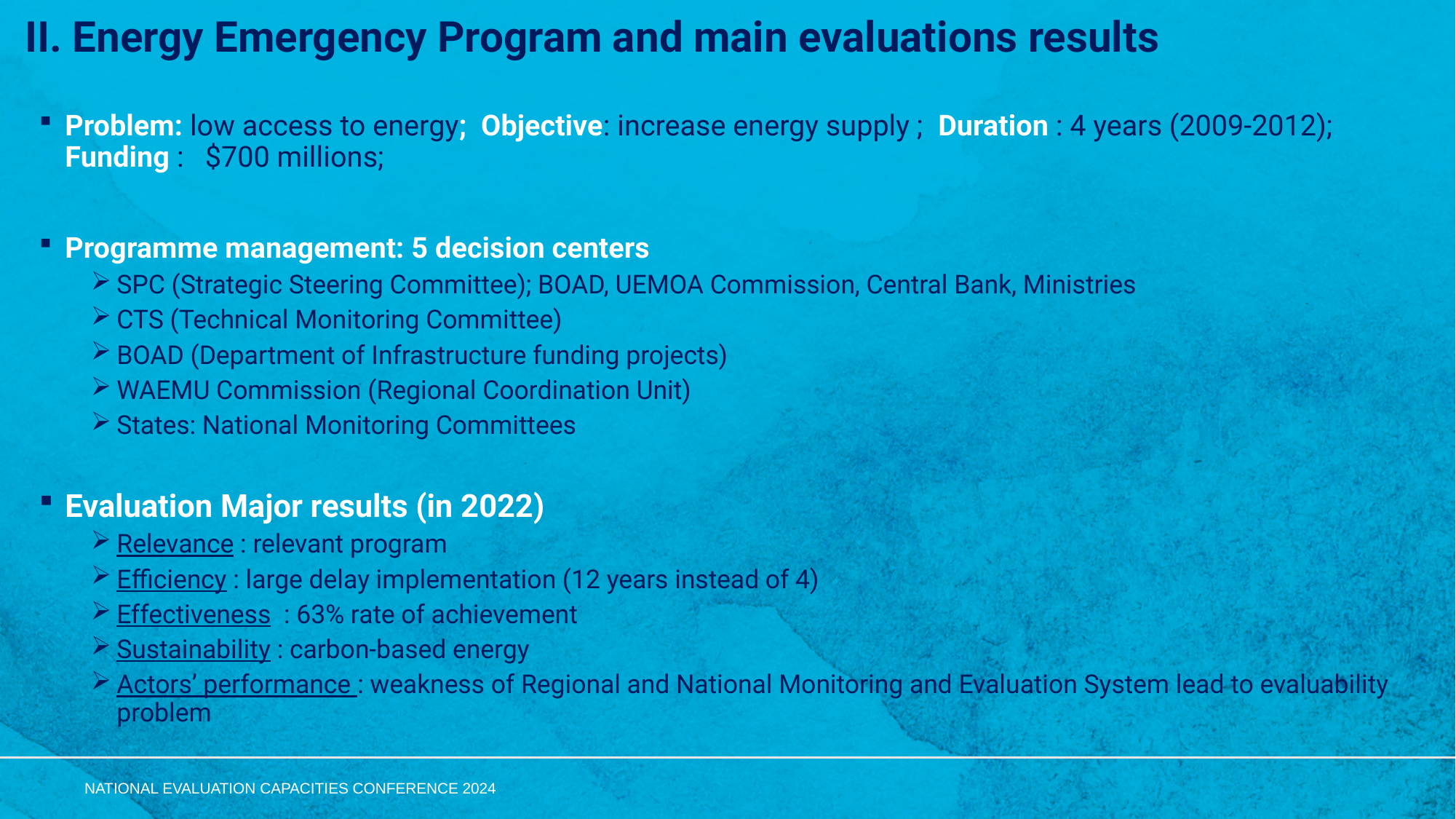

# II. Energy Emergency Program and main evaluations results
Problem: low access to energy;  Objective: increase energy supply ;  Duration : 4 years (2009-2012);  Funding :   $700 millions;

Programme management: 5 decision centers
SPC (Strategic Steering Committee); BOAD, UEMOA Commission, Central Bank, Ministries
CTS (Technical Monitoring Committee)
BOAD (Department of Infrastructure funding projects)
WAEMU Commission (Regional Coordination Unit)
States: National Monitoring Committees

Evaluation Major results (in 2022)
Relevance : relevant program
Efficiency : large delay implementation (12 years instead of 4)
Effectiveness  : 63% rate of achievement
Sustainability : carbon-based energy
Actors’ performance : weakness of Regional and National Monitoring and Evaluation System lead to evaluability problem